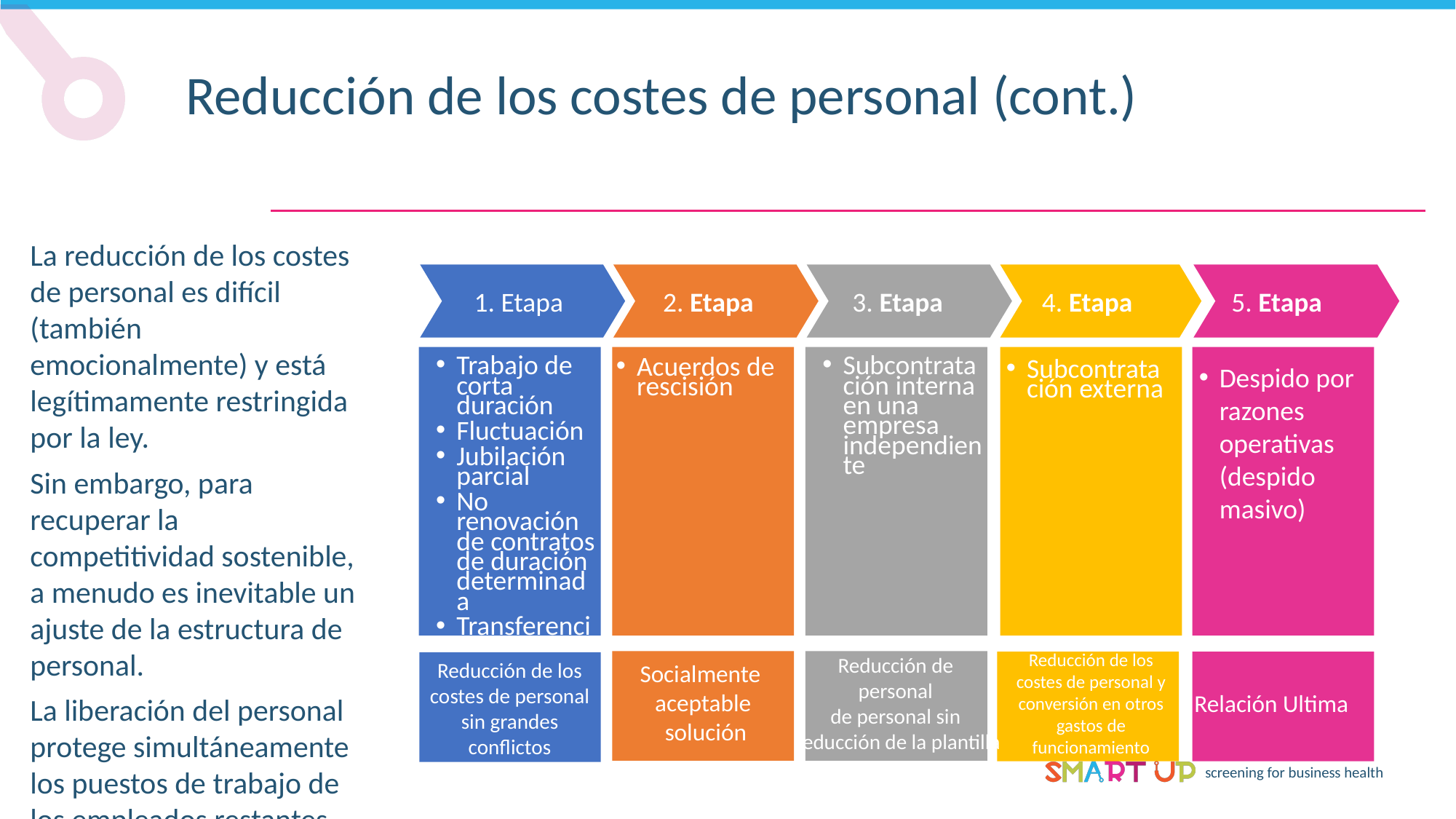

Reducción de los costes de personal (cont.)
La reducción de los costes de personal es difícil (también emocionalmente) y está legítimamente restringida por la ley.
Sin embargo, para recuperar la competitividad sostenible, a menudo es inevitable un ajuste de la estructura de personal.
La liberación del personal protege simultáneamente los puestos de trabajo de los empleados restantes.

1. Etapa
2. Etapa
3. Etapa
4. Etapa
5. Etapa

Trabajo de corta duración
Fluctuación
Jubilación parcial
No renovación de contratos de duración determinada
Transferencia
Ajuste de la parada
Subcontratación interna en una empresa independiente
Despido por razones operativas (despido masivo)
Acuerdos de rescisión
Subcontratación externa
Reducción de
personal
de personal sin
reducción de la plantilla
Reducción de los costes de personal sin grandes conflictos

Socialmente
aceptable
 solución

Reducción de los costes de personal y conversión en otros gastos de funcionamiento
Relación Ultima